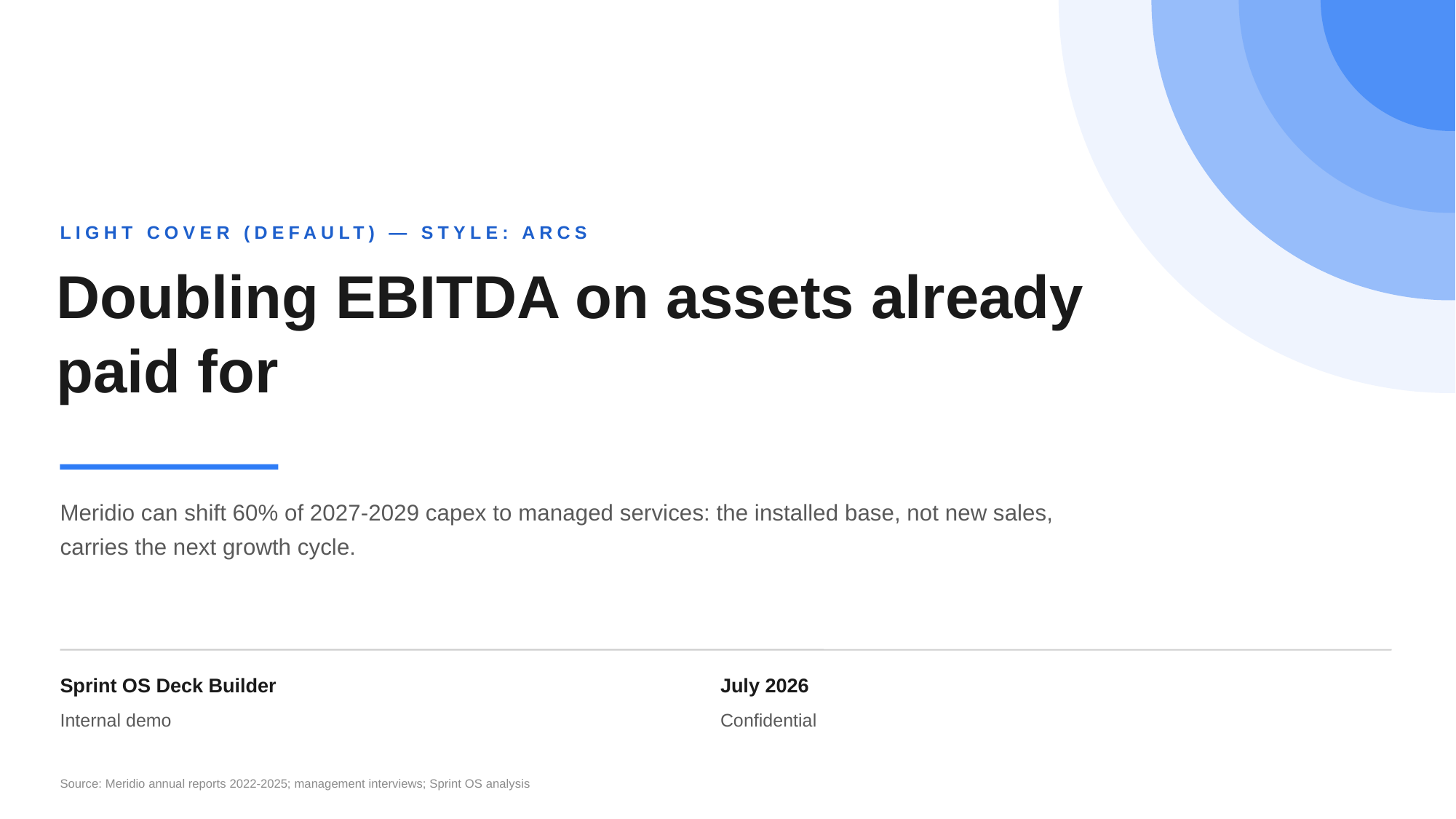

LIGHT COVER (DEFAULT) — STYLE: ARCS
Doubling EBITDA on assets already paid for

Meridio can shift 60% of 2027-2029 capex to managed services: the installed base, not new sales, carries the next growth cycle.

Sprint OS Deck Builder
July 2026
Internal demo
Confidential
Source: Meridio annual reports 2022-2025; management interviews; Sprint OS analysis